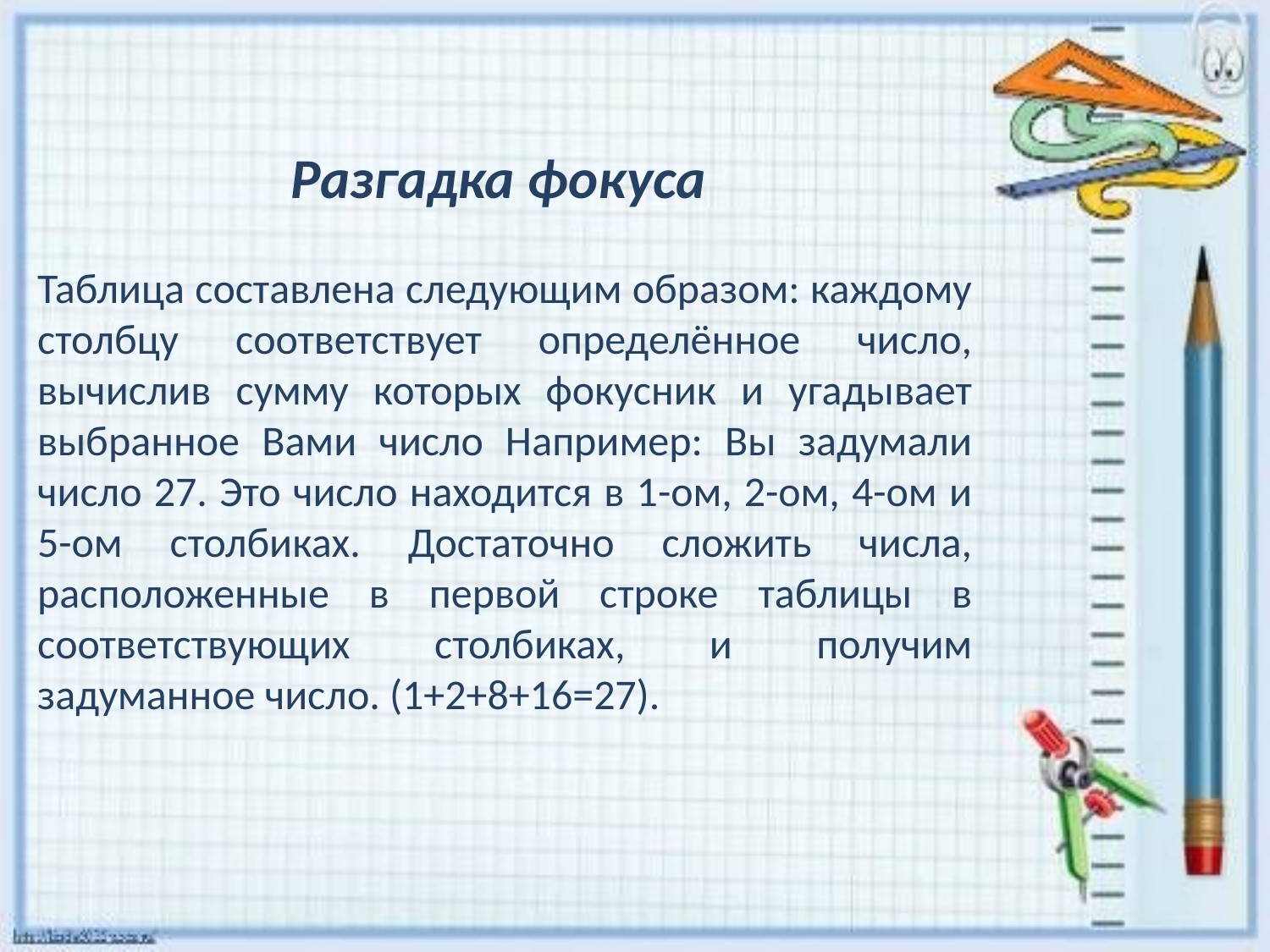

Разгадка фокуса

Таблица составлена следующим образом: каждому столбцу соответствует определённое число, вычислив сумму которых фокусник и угадывает выбранное Вами число Например: Вы задумали число 27. Это число находится в 1-ом, 2-ом, 4-ом и 5-ом столбиках. Достаточно сложить числа, расположенные в первой строке таблицы в соответствующих столбиках, и получим задуманное число. (1+2+8+16=27).